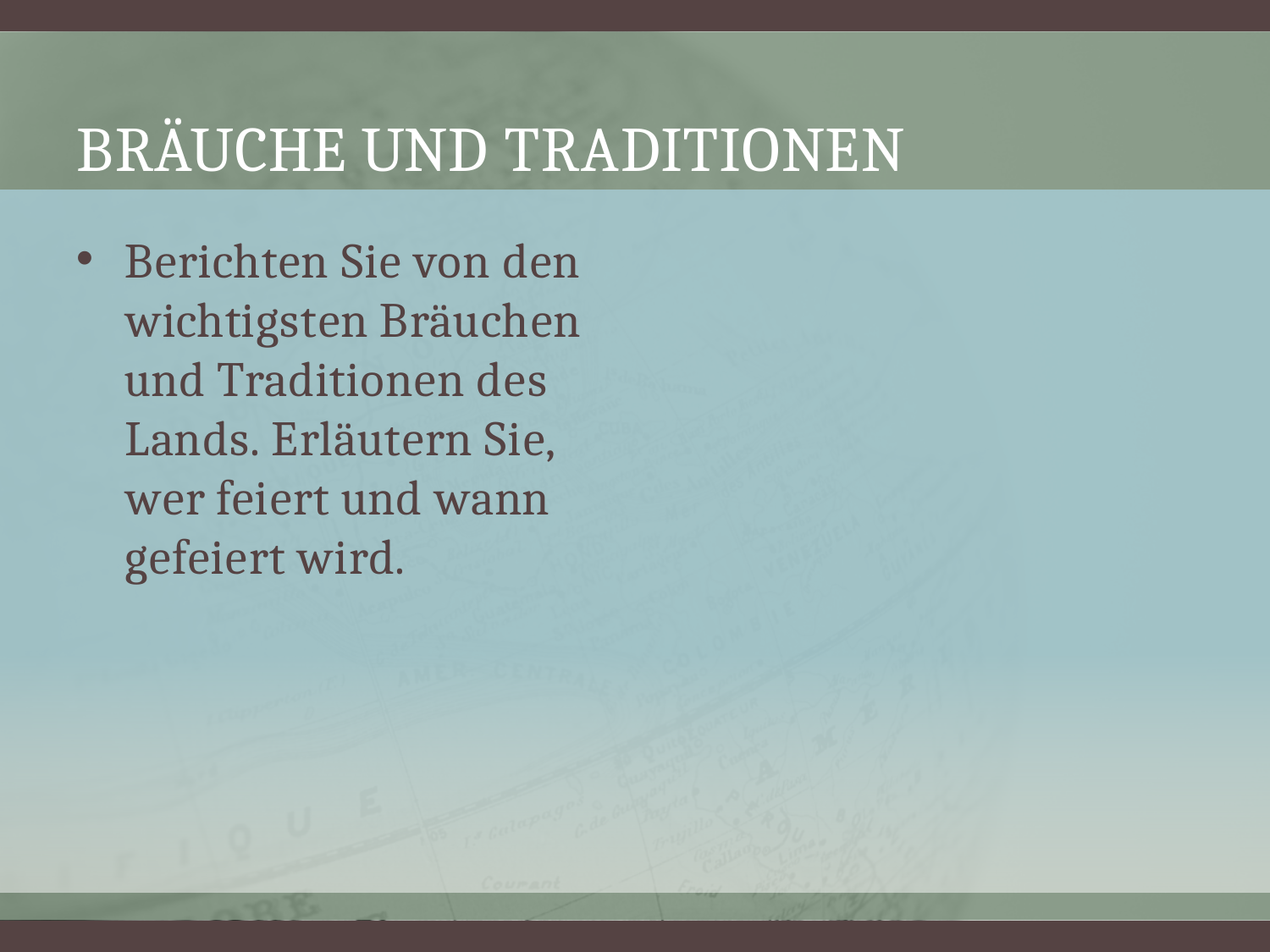

# Bräuche und Traditionen
Berichten Sie von den wichtigsten Bräuchen und Traditionen des Lands. Erläutern Sie, wer feiert und wann gefeiert wird.